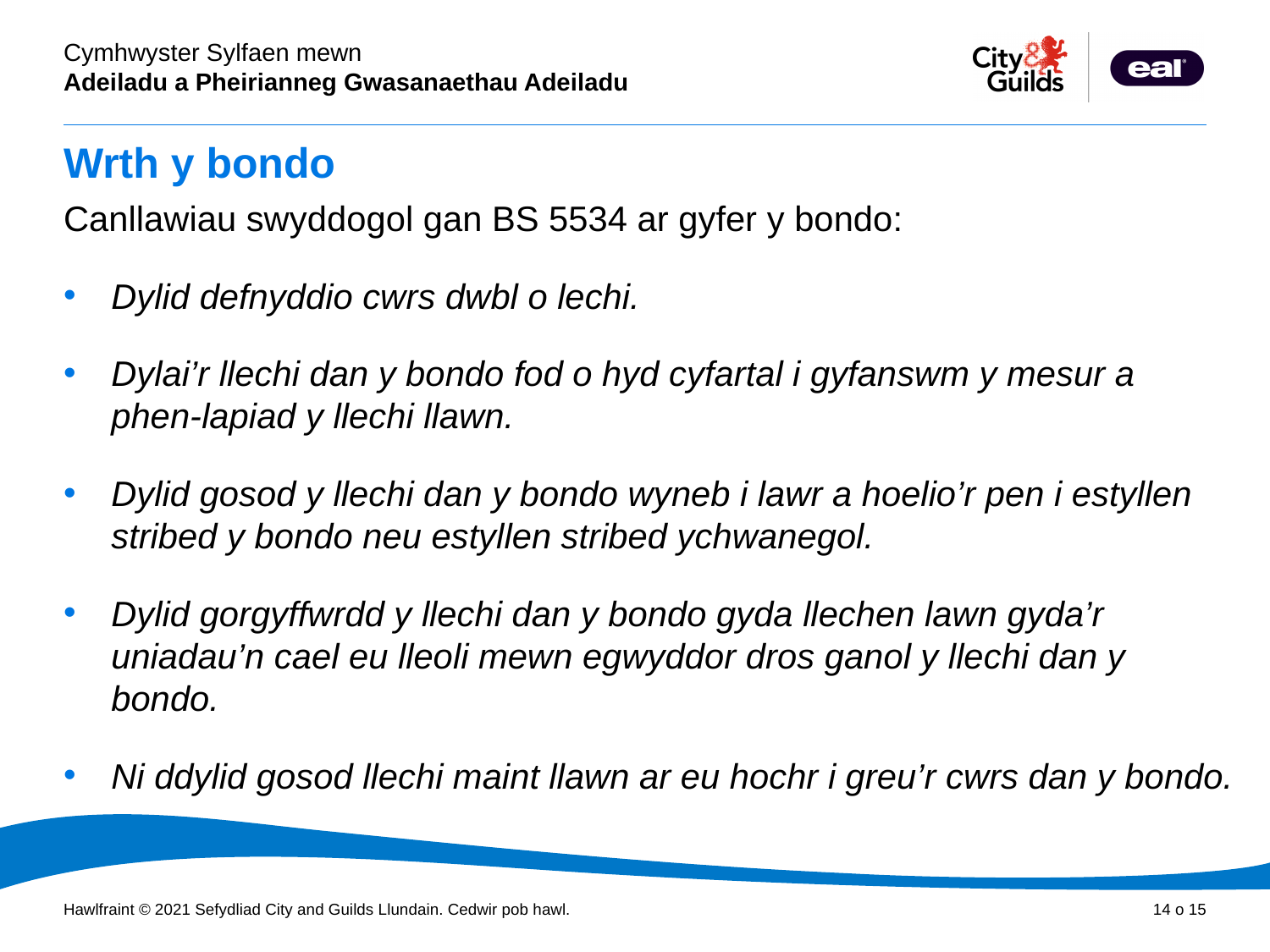

# Wrth y bondo
Canllawiau swyddogol gan BS 5534 ar gyfer y bondo:
Dylid defnyddio cwrs dwbl o lechi.
Dylai’r llechi dan y bondo fod o hyd cyfartal i gyfanswm y mesur a phen-lapiad y llechi llawn.
Dylid gosod y llechi dan y bondo wyneb i lawr a hoelio’r pen i estyllen stribed y bondo neu estyllen stribed ychwanegol.
Dylid gorgyffwrdd y llechi dan y bondo gyda llechen lawn gyda’r uniadau’n cael eu lleoli mewn egwyddor dros ganol y llechi dan y bondo.
Ni ddylid gosod llechi maint llawn ar eu hochr i greu’r cwrs dan y bondo.